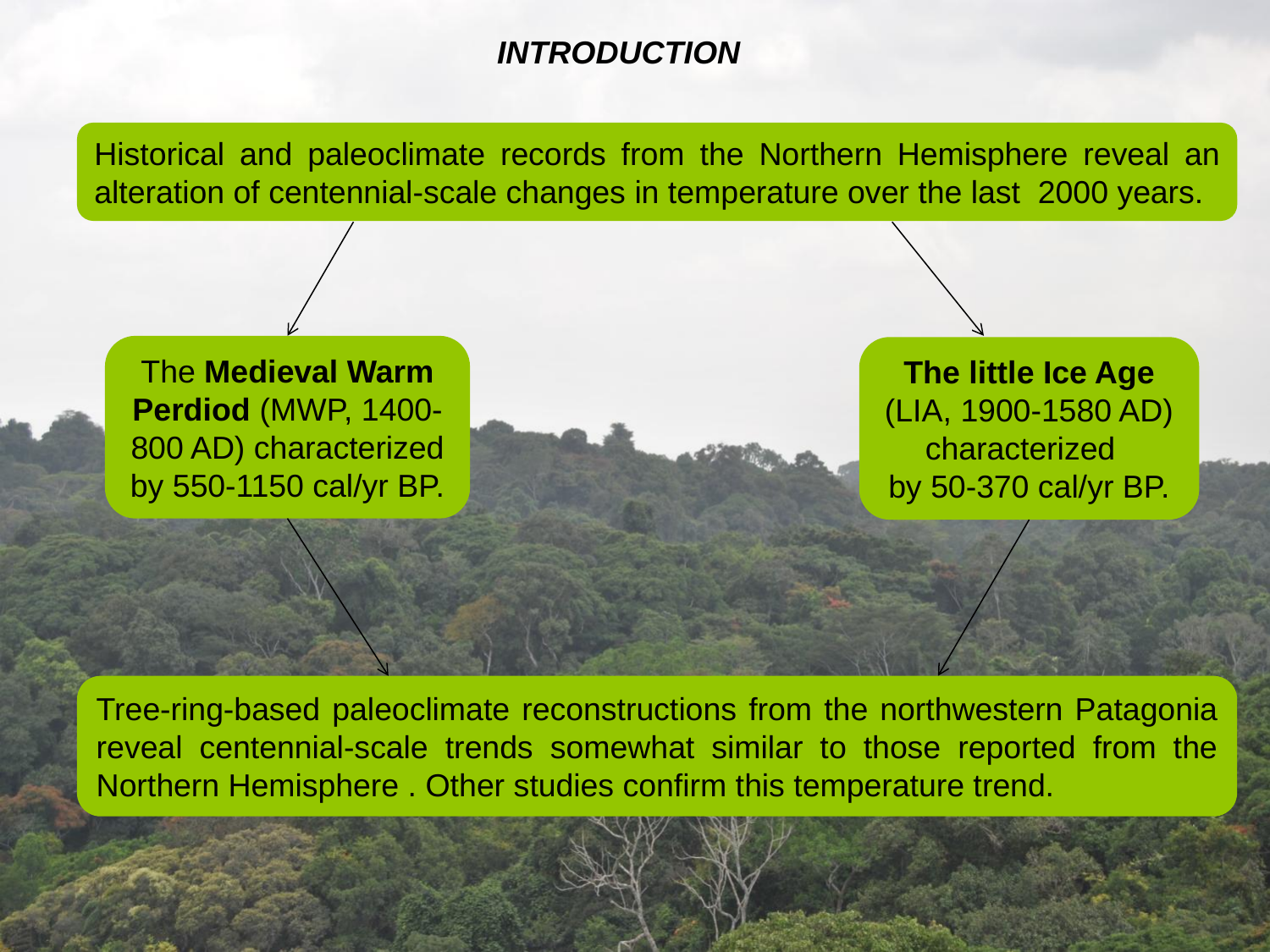

INTRODUCTION
Historical and paleoclimate records from the Northern Hemisphere reveal an alteration of centennial-scale changes in temperature over the last  2000 years.
The Medieval Warm Perdiod (MWP, 1400-800 AD) characterized by 550-1150 cal/yr BP.
The little Ice Age (LIA, 1900-1580 AD) characterized
by 50-370 cal/yr BP.
Tree-ring-based paleoclimate reconstructions from the northwestern Patagonia reveal centennial-scale trends somewhat similar to those reported from the Northern Hemisphere . Other studies confirm this temperature trend.